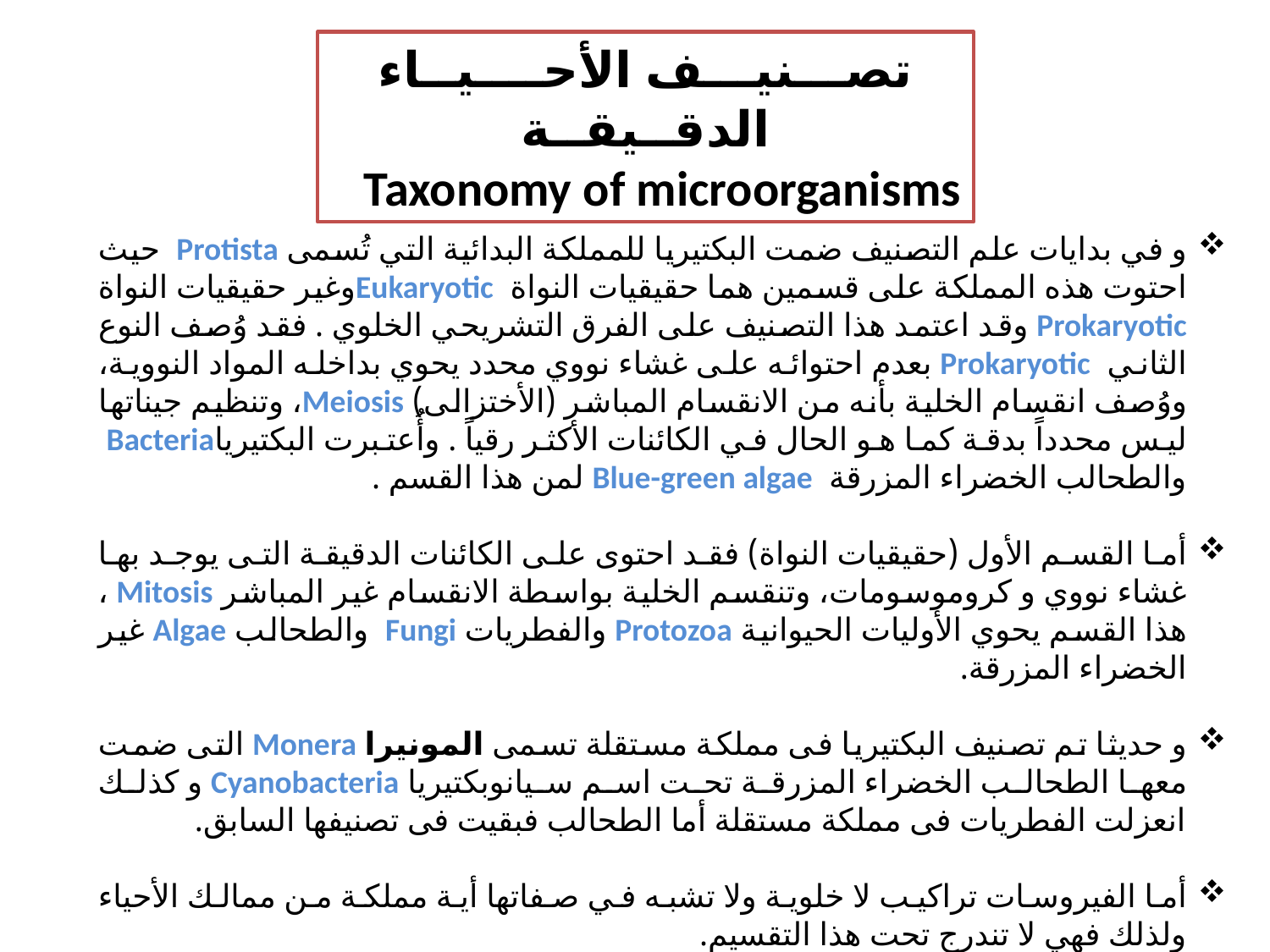

تصـــنيـــف الأحــــيــاء الدقــيقــة
Taxonomy of microorganisms
و في بدايات علم التصنيف ضمت البكتيريا للمملكة البدائية التي تُسمى Protista  حيث احتوت هذه المملكة على قسمين هما حقيقيات النواة  Eukaryoticوغير حقيقيات النواة Prokaryotic وقد اعتمد هذا التصنيف على الفرق التشريحي الخلوي . فقد وُصف النوع الثاني  Prokaryotic بعدم احتوائه على غشاء نووي محدد يحوي بداخله المواد النووية، ووُصف انقسام الخلية بأنه من الانقسام المباشر (الأختزالى) Meiosis، وتنظيم جيناتها ليس محدداً بدقة كما هو الحال في الكائنات الأكثر رقياً . وأُعتبرت البكتيرياBacteria  والطحالب الخضراء المزرقة  Blue-green algae لمن هذا القسم .

أما القسم الأول (حقيقيات النواة) فقد احتوى على الكائنات الدقيقة التى يوجد بها غشاء نووي و كروموسومات، وتنقسم الخلية بواسطة الانقسام غير المباشر Mitosis ، هذا القسم يحوي الأوليات الحيوانية Protozoa والفطريات Fungi  والطحالب Algae غير الخضراء المزرقة.

و حديثا تم تصنيف البكتيريا فى مملكة مستقلة تسمى المونيرا Monera التى ضمت معها الطحالب الخضراء المزرقة تحت اسم سيانوبكتيريا Cyanobacteria و كذلك انعزلت الفطريات فى مملكة مستقلة أما الطحالب فبقيت فى تصنيفها السابق.

أما الفيروسات تراكيب لا خلوية ولا تشبه في صفاتها أية مملكة من ممالك الأحياء ولذلك فهي لا تندرج تحت هذا التقسيم.